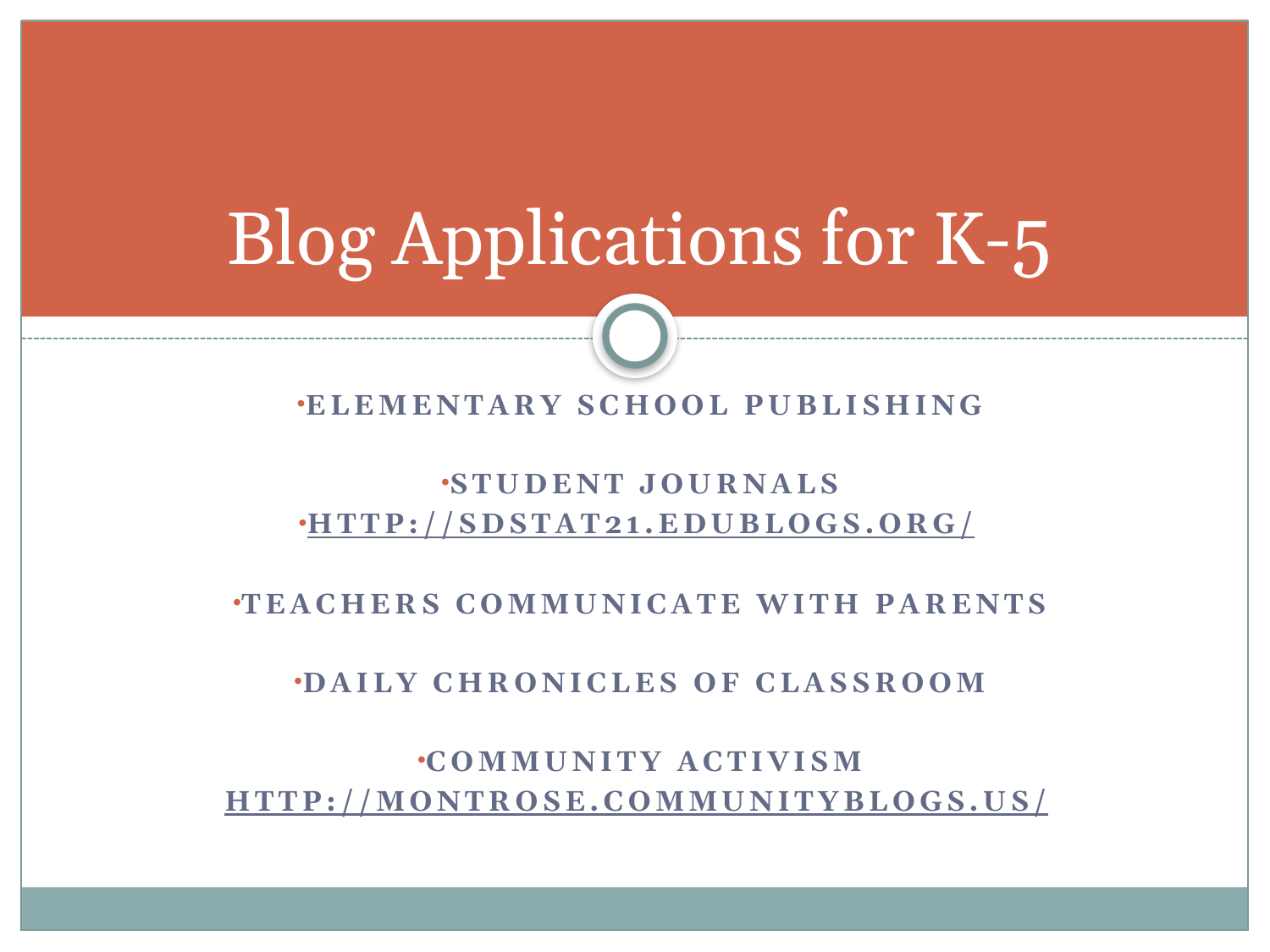

# Blog Applications for K-5
Elementary school publishing

Student journals
http://sdstat21.edublogs.org/

Teachers Communicate with parents

Daily chronicles of classroom

Community activism
http://montrose.communityblogs.us/